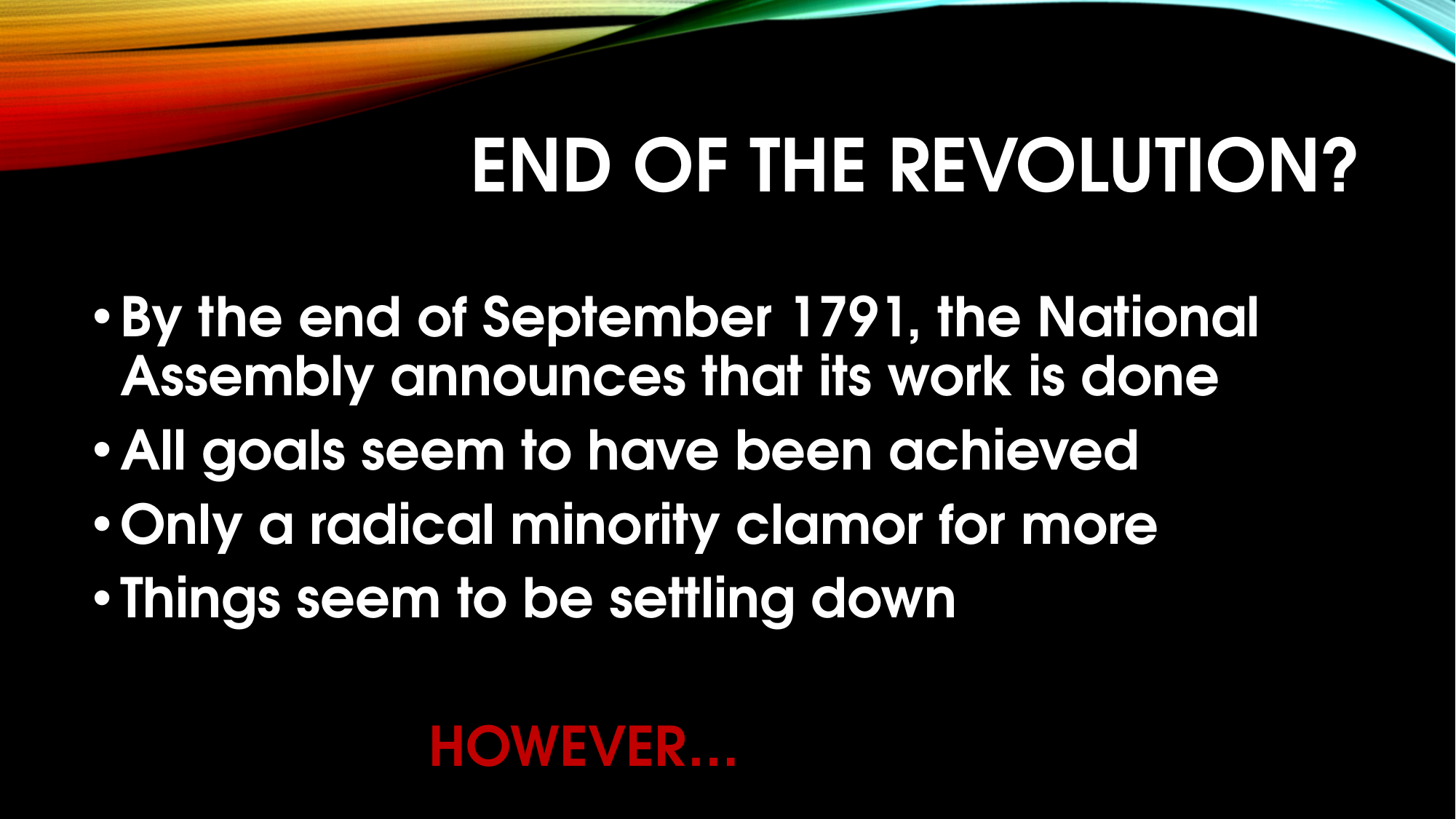

# End of the Revolution?
By the end of September 1791, the National Assembly announces that its work is done
All goals seem to have been achieved
Only a radical minority clamor for more
Things seem to be settling down

                      HOWEVER…